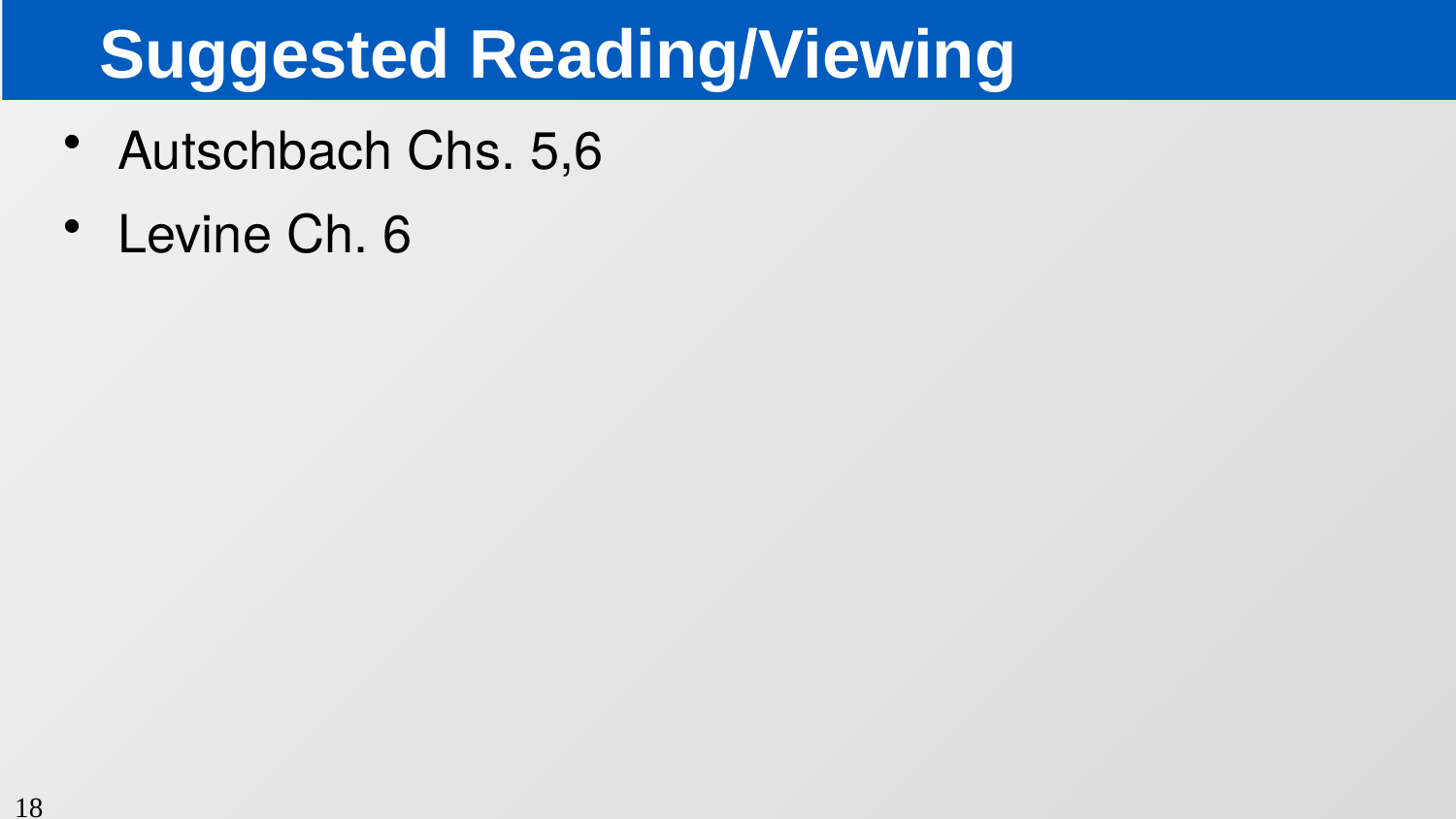

# Suggested Reading/Viewing
Autschbach Chs. 5,6
Levine Ch. 6

18